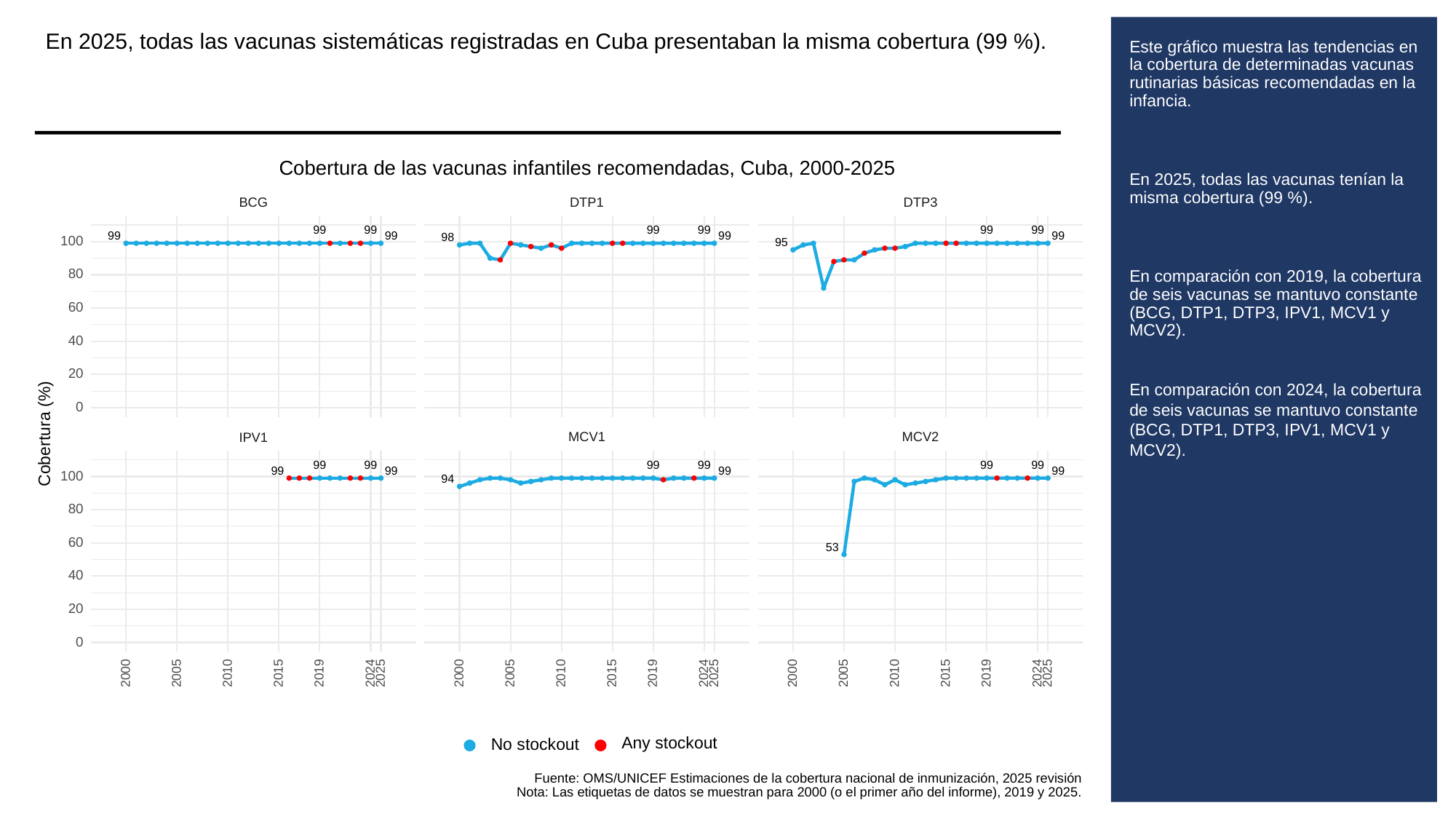

En 2025, todas las vacunas sistemáticas registradas en Cuba presentaban la misma cobertura (99 %).
# Este gráfico muestra las tendencias en la cobertura de determinadas vacunas rutinarias básicas recomendadas en la infancia.

En 2025, todas las vacunas tenían la misma cobertura (99 %).

En comparación con 2019, la cobertura de seis vacunas se mantuvo constante (BCG, DTP1, DTP3, IPV1, MCV1 y MCV2).

En comparación con 2024, la cobertura de seis vacunas se mantuvo constante (BCG, DTP1, DTP3, IPV1, MCV1 y MCV2).

Cobertura de las vacunas infantiles recomendadas, Cuba, 2000-2025
BCG
DTP3
DTP1

99
99
99
99
99
99
99
99
99
99
98
100
95

80

60

40

20

0

Cobertura (%)
MCV1
MCV2
IPV1

99
99
99
99
99
99
99
99
99
99
100
94

80

60

53

40

20

0

2000
2005
2010
2015
2019
2024
2025
2000
2005
2010
2015
2019
2024
2025
2000
2005
2010
2015
2019
2024
2025
Any stockout
No stockout

Fuente: OMS/UNICEF Estimaciones de la cobertura nacional de inmunización, 2025 revisión
Nota: Las etiquetas de datos se muestran para 2000 (o el primer año del informe), 2019 y 2025.